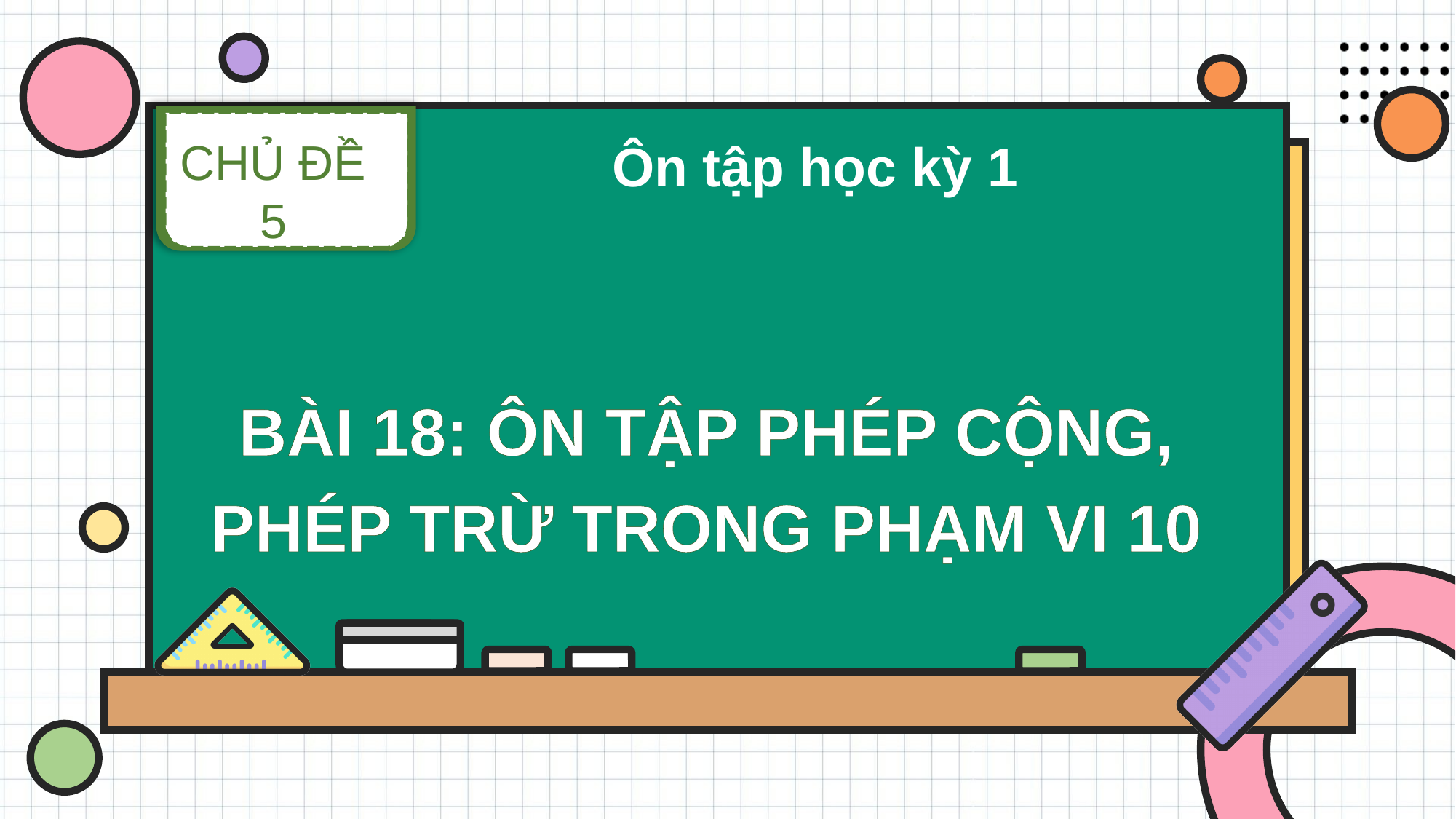

CHỦ ĐỀ 5
Ôn tập học kỳ 1
BÀI 18: ÔN TẬP PHÉP CỘNG, PHÉP TRỪ TRONG PHẠM VI 10